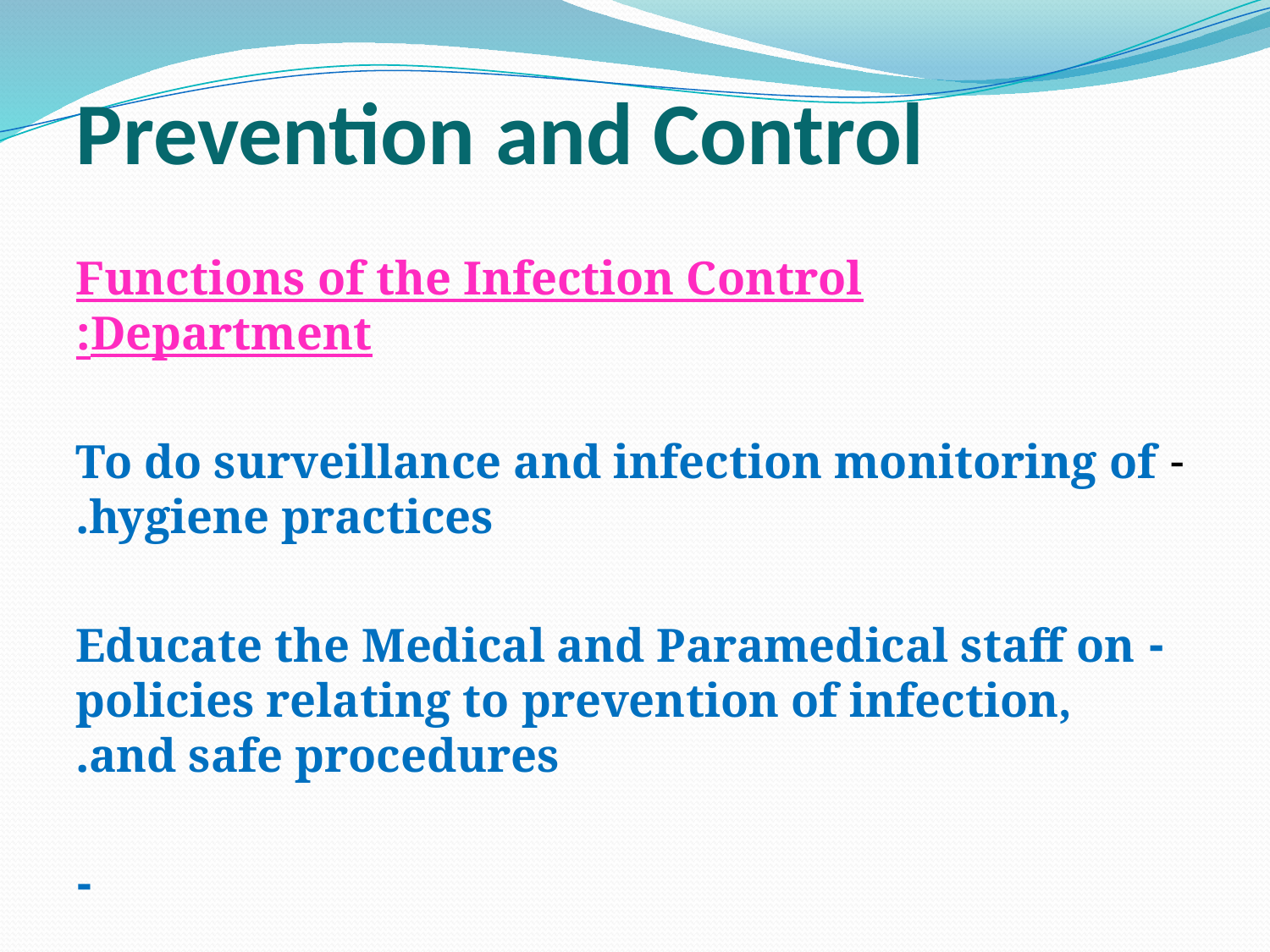

# Prevention and Control

    Functions of the Infection Control Department:

  - To do surveillance and infection monitoring of hygiene practices.

  - Educate the Medical and Paramedical staff on policies relating to prevention of infection, and safe procedures.

-